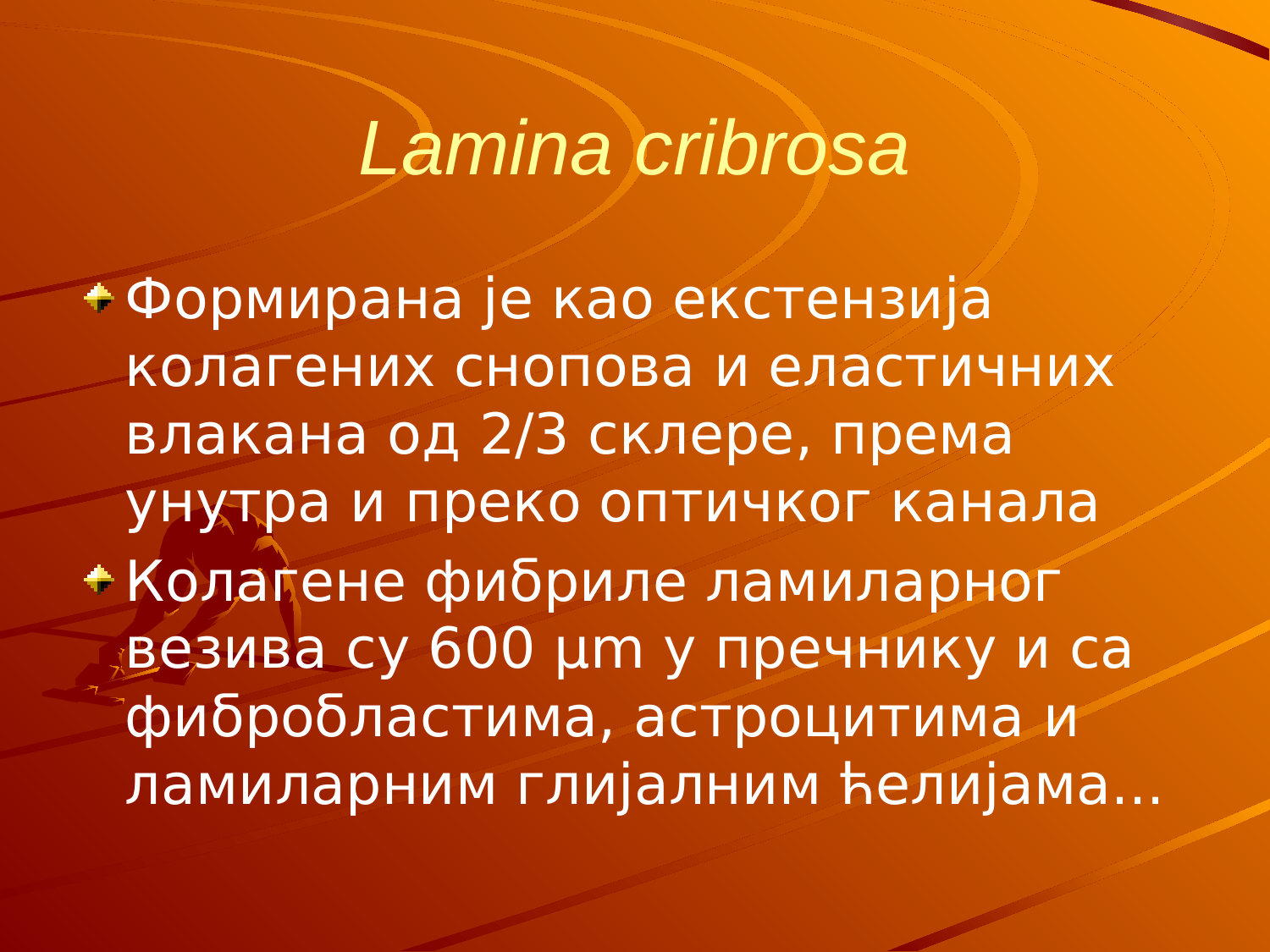

# Lamina cribrosa
Формирана је као екстензија колагених снопова и еластичних влакана од 2/3 склере, према унутра и преко оптичког канала
Колагене фибриле ламиларног везива су 600 μm у пречнику и са фибробластима, астроцитима и ламиларним глијалним ћелијама...